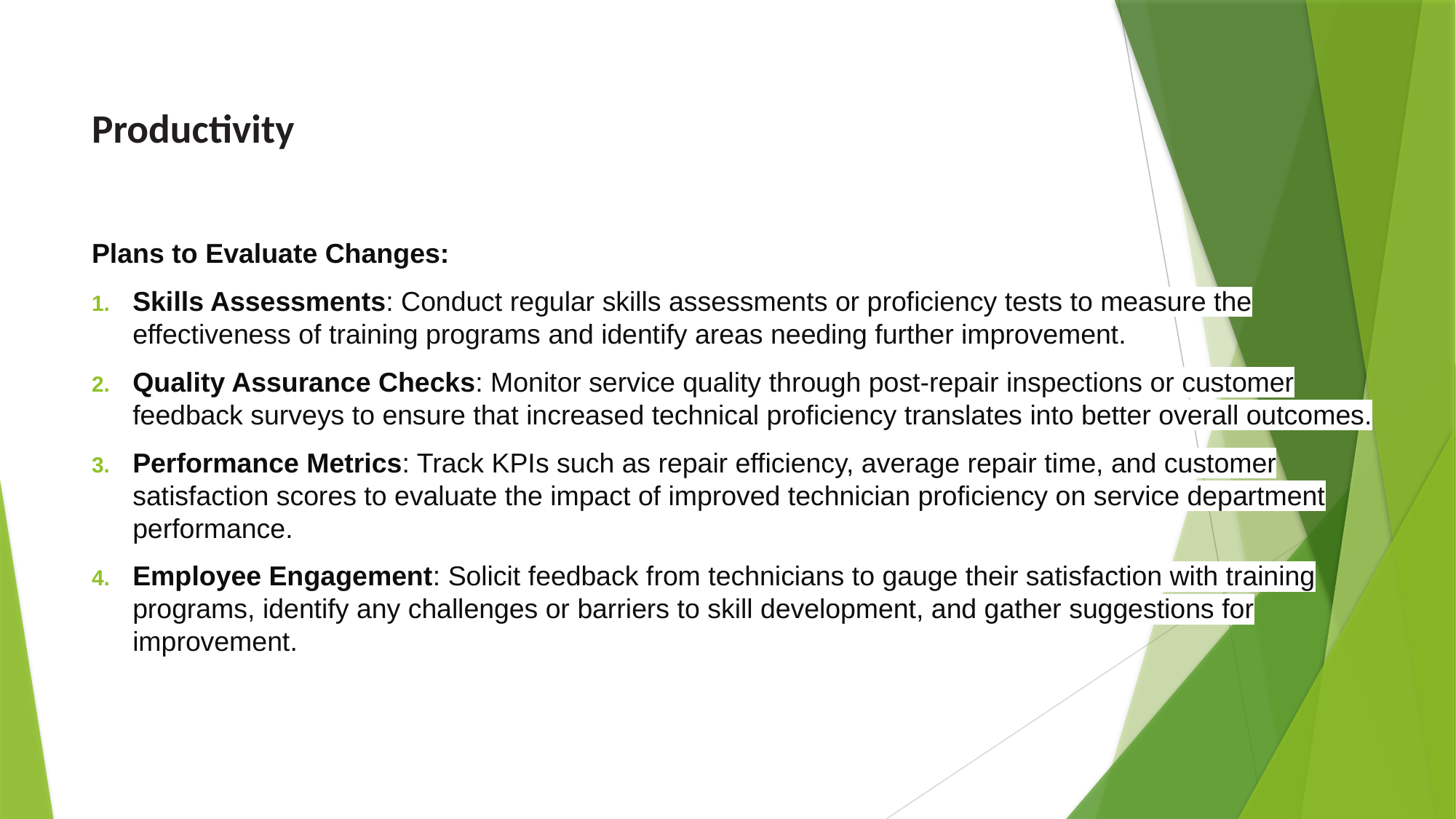

# Productivity
Plans to Evaluate Changes:
Skills Assessments: Conduct regular skills assessments or proficiency tests to measure the effectiveness of training programs and identify areas needing further improvement.
Quality Assurance Checks: Monitor service quality through post-repair inspections or customer feedback surveys to ensure that increased technical proficiency translates into better overall outcomes.
Performance Metrics: Track KPIs such as repair efficiency, average repair time, and customer satisfaction scores to evaluate the impact of improved technician proficiency on service department performance.
Employee Engagement: Solicit feedback from technicians to gauge their satisfaction with training programs, identify any challenges or barriers to skill development, and gather suggestions for improvement.